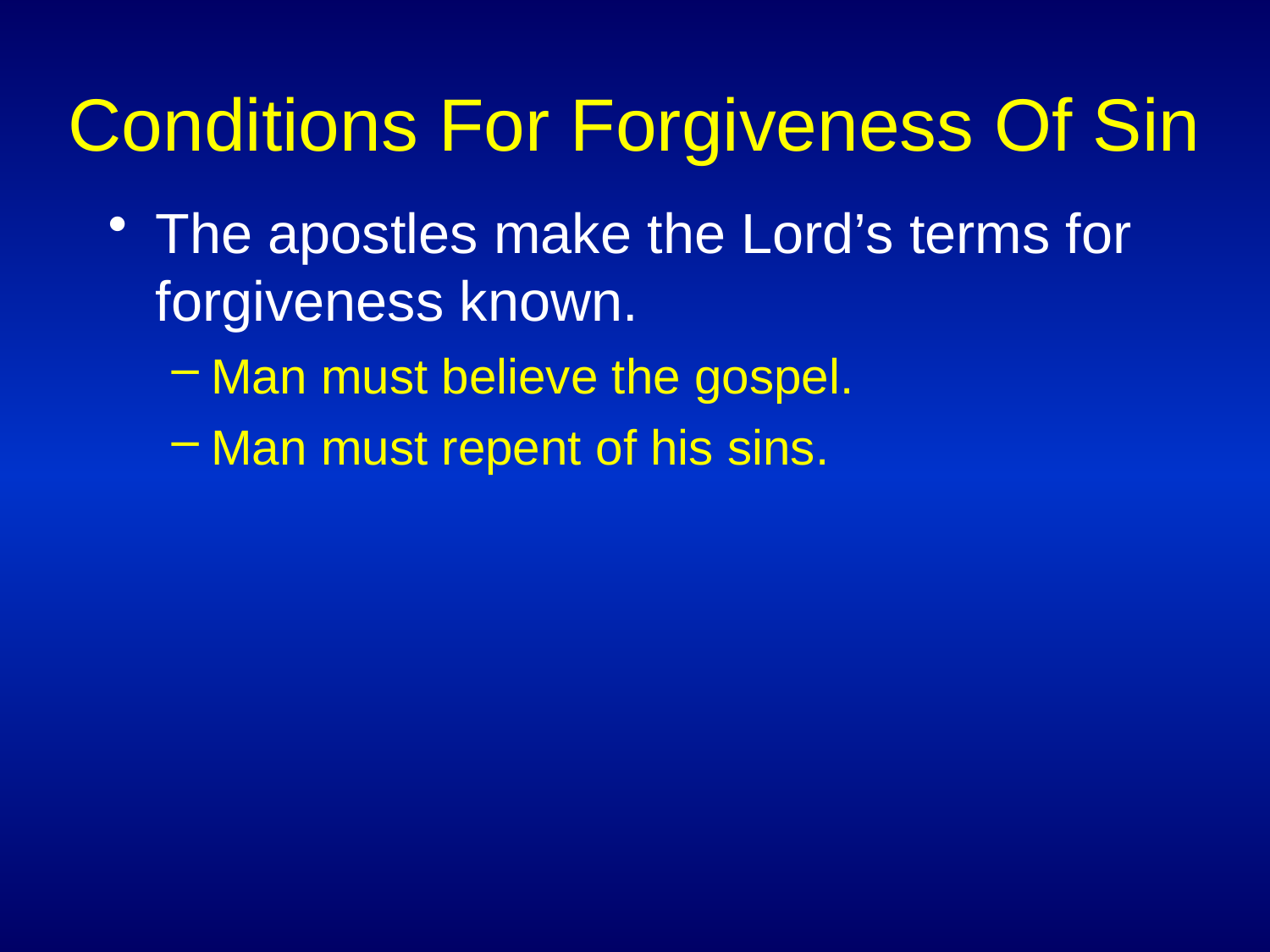

# Conditions For Forgiveness Of Sin
The apostles make the Lord’s terms for forgiveness known.
Man must believe the gospel.
Man must repent of his sins.